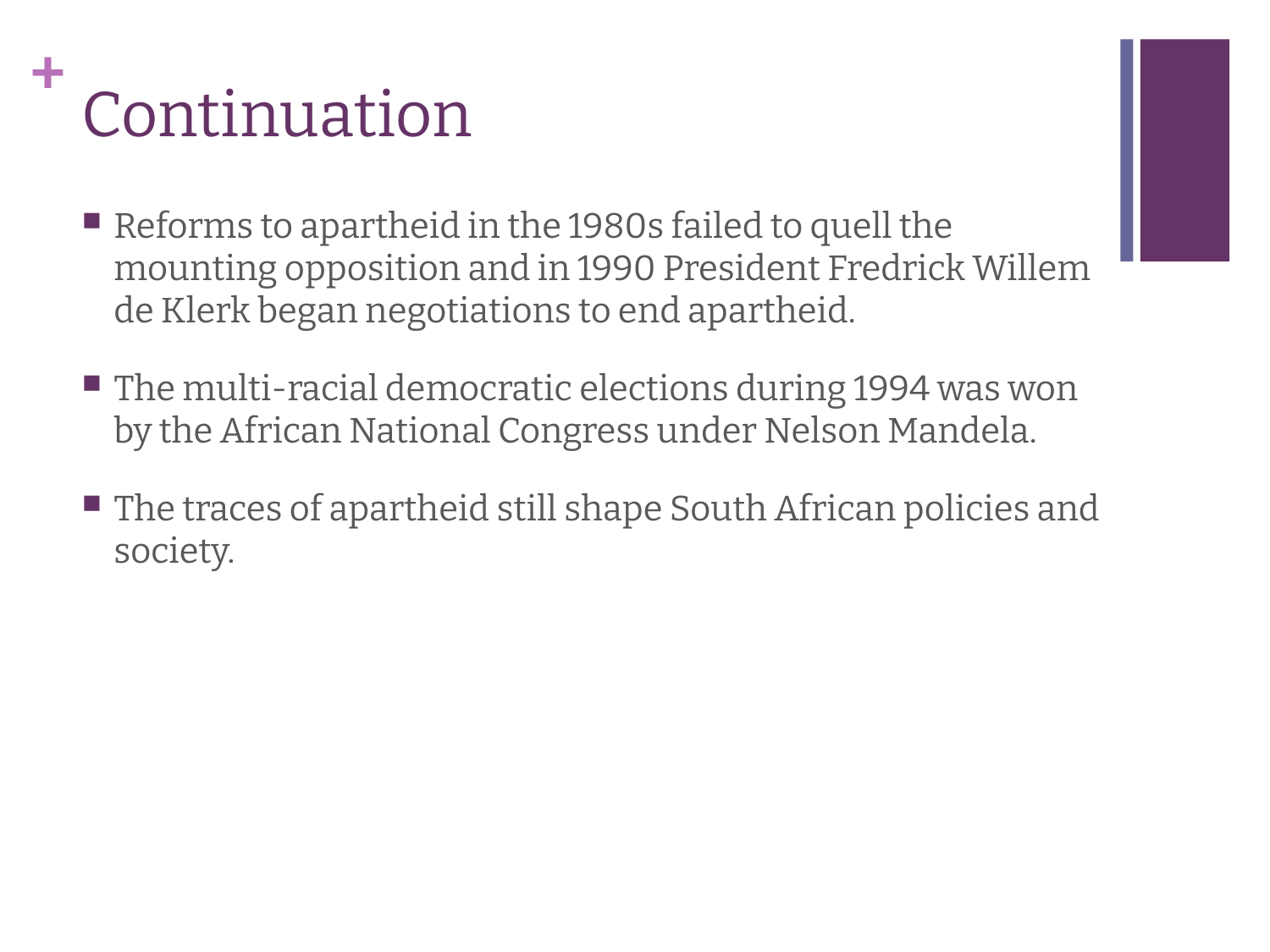

# Continuation
Reforms to apartheid in the 1980s failed to quell the mounting opposition and in 1990 President Fredrick Willem de Klerk began negotiations to end apartheid.
The multi-racial democratic elections during 1994 was won by the African National Congress under Nelson Mandela.
The traces of apartheid still shape South African policies and society.